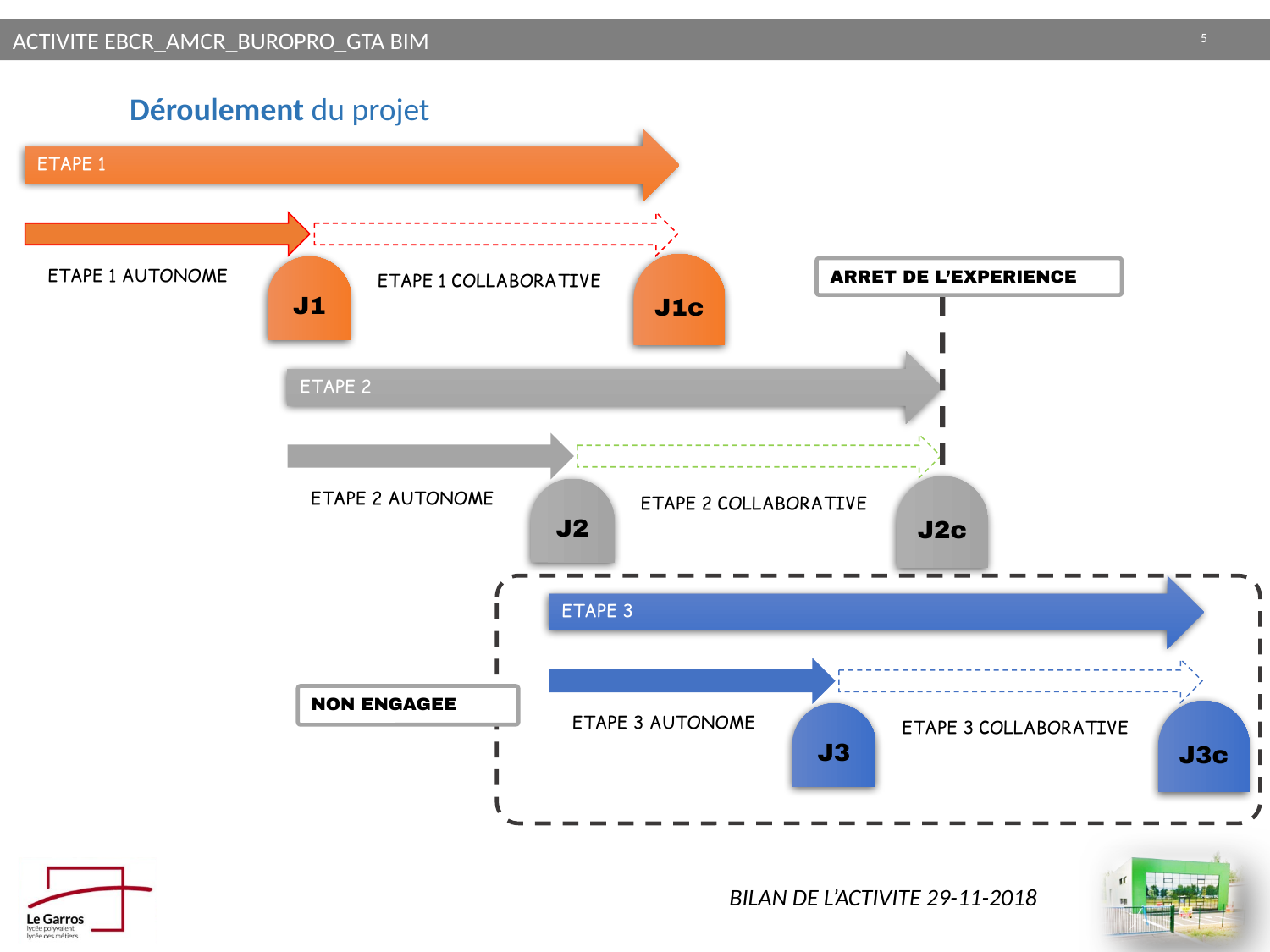

Déroulement du projet
ETAPE 1

J1c
J1
ETAPE 1 AUTONOME
ETAPE 1 COLLABORATIVE
ARRET DE L’EXPERIENCE
ETAPE 2

J2c
J2
ETAPE 2 AUTONOME
ETAPE 2 COLLABORATIVE

ETAPE 3

J3c
J3
ETAPE 3 AUTONOME
ETAPE 3 COLLABORATIVE
NON ENGAGEE